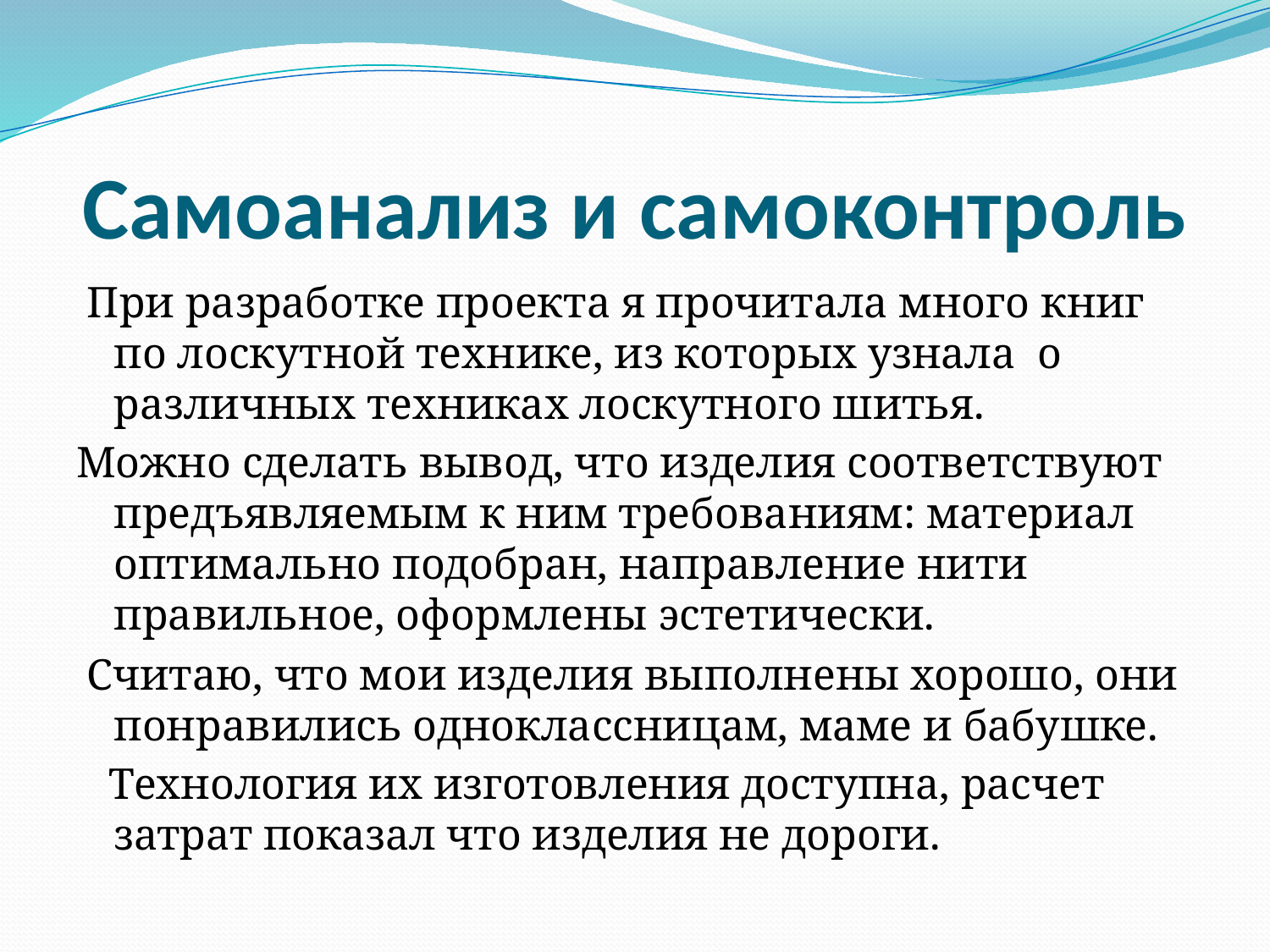

# Самоанализ и самоконтроль
 При разработке проекта я прочитала много книг по лоскутной технике, из которых узнала  о различных техниках лоскутного шитья.
Можно сделать вывод, что изделия соответствуют предъявляемым к ним требованиям: материал оптимально подобран, направление нити правильное, оформлены эстетически.
 Считаю, что мои изделия выполнены хорошо, они понравились одноклассницам, маме и бабушке.
   Технология их изготовления доступна, расчет затрат показал что изделия не дороги.